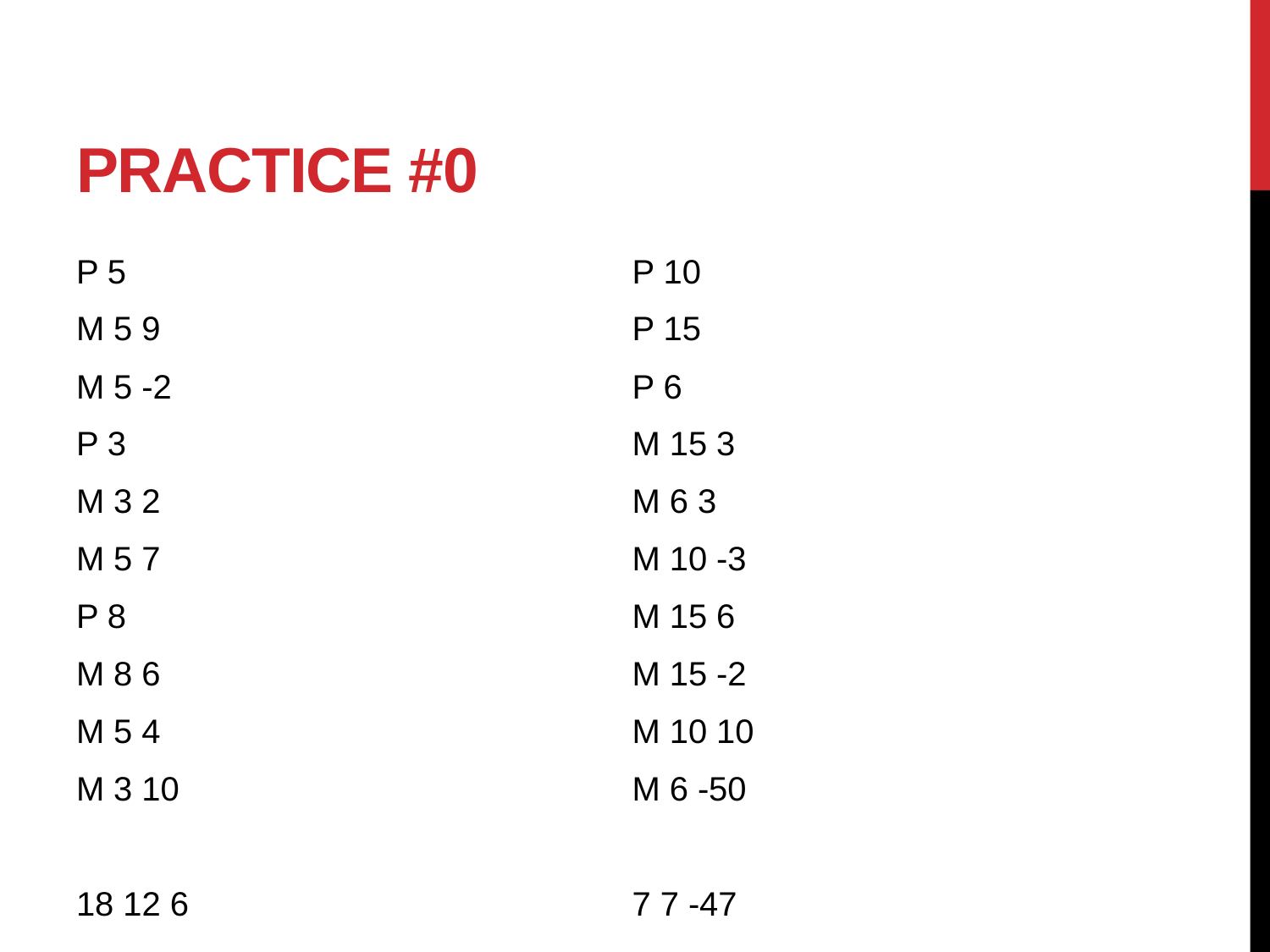

# Practice #0
P 5
M 5 9
M 5 -2
P 3
M 3 2
M 5 7
P 8
M 8 6
M 5 4
M 3 10

18 12 6
P 10
P 15
P 6
M 15 3
M 6 3
M 10 -3
M 15 6
M 15 -2
M 10 10
M 6 -50

7 7 -47